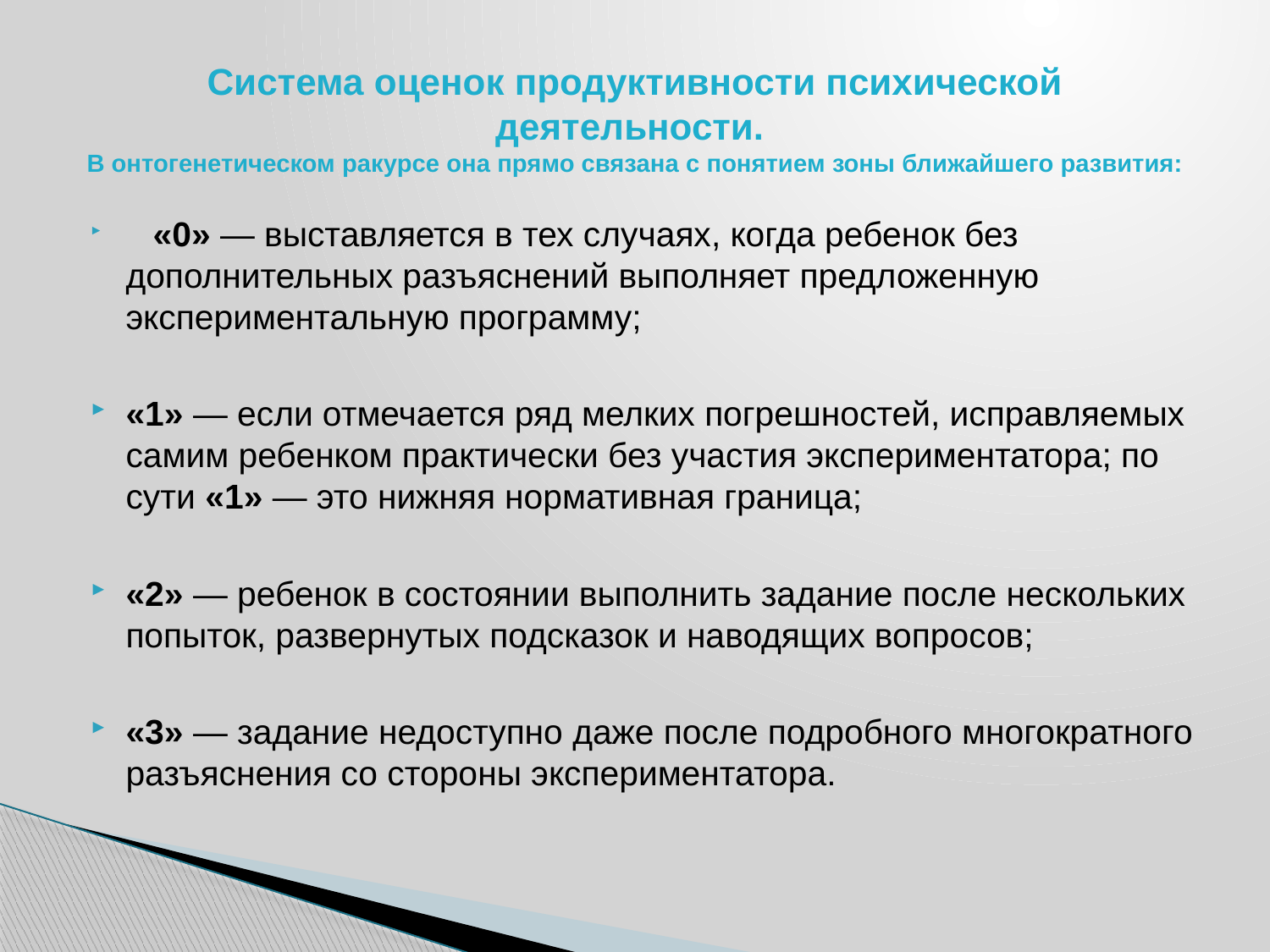

# Система оценок продуктивности психической деятельности. В онтогенетическом ракурсе она прямо связана с понятием зоны ближайшего развития:
    «0» — выставляется в тех случаях, когда ребенок без дополнительных разъяснений выполняет предложенную экспериментальную программу;

«1» — если отмечается ряд мелких погрешностей, исправляемых самим ребенком практически без участия экспериментатора; по сути «1» — это нижняя нормативная граница;

«2» — ребенок в состоянии выполнить задание после нескольких попыток, развернутых подсказок и наводящих вопросов;

«3» — задание недоступно даже после подробного многократного разъяснения со стороны экспериментатора.